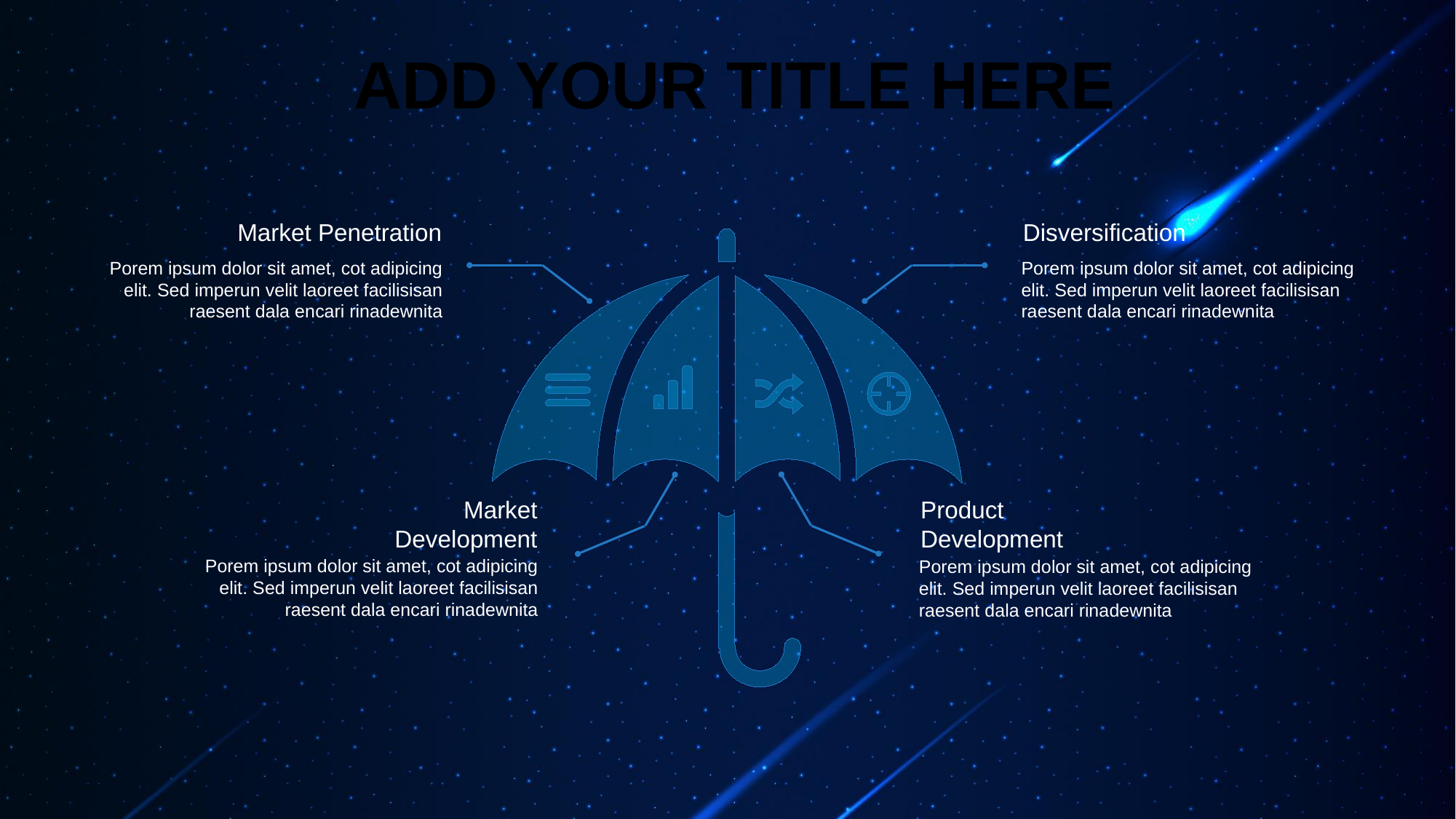

ADD YOUR TITLE HERE
Market Penetration
Porem ipsum dolor sit amet, cot adipicing elit. Sed imperun velit laoreet facilisisan raesent dala encari rinadewnita
Disversification
Porem ipsum dolor sit amet, cot adipicing elit. Sed imperun velit laoreet facilisisan raesent dala encari rinadewnita

Market Development
Porem ipsum dolor sit amet, cot adipicing elit. Sed imperun velit laoreet facilisisan raesent dala encari rinadewnita
Product Development
Porem ipsum dolor sit amet, cot adipicing elit. Sed imperun velit laoreet facilisisan raesent dala encari rinadewnita